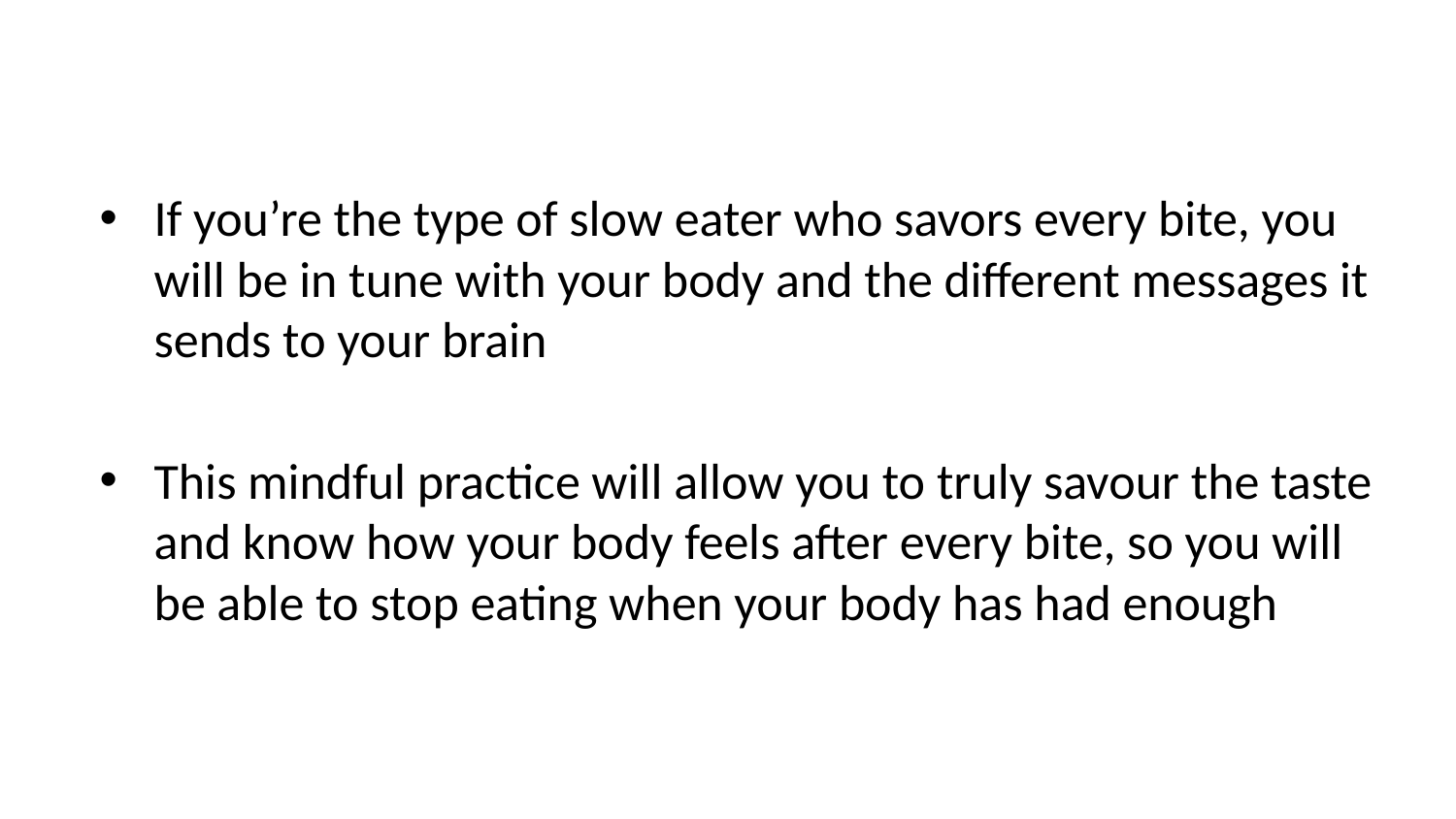

If you’re the type of slow eater who savors every bite, you will be in tune with your body and the different messages it sends to your brain

This mindful practice will allow you to truly savour the taste and know how your body feels after every bite, so you will be able to stop eating when your body has had enough